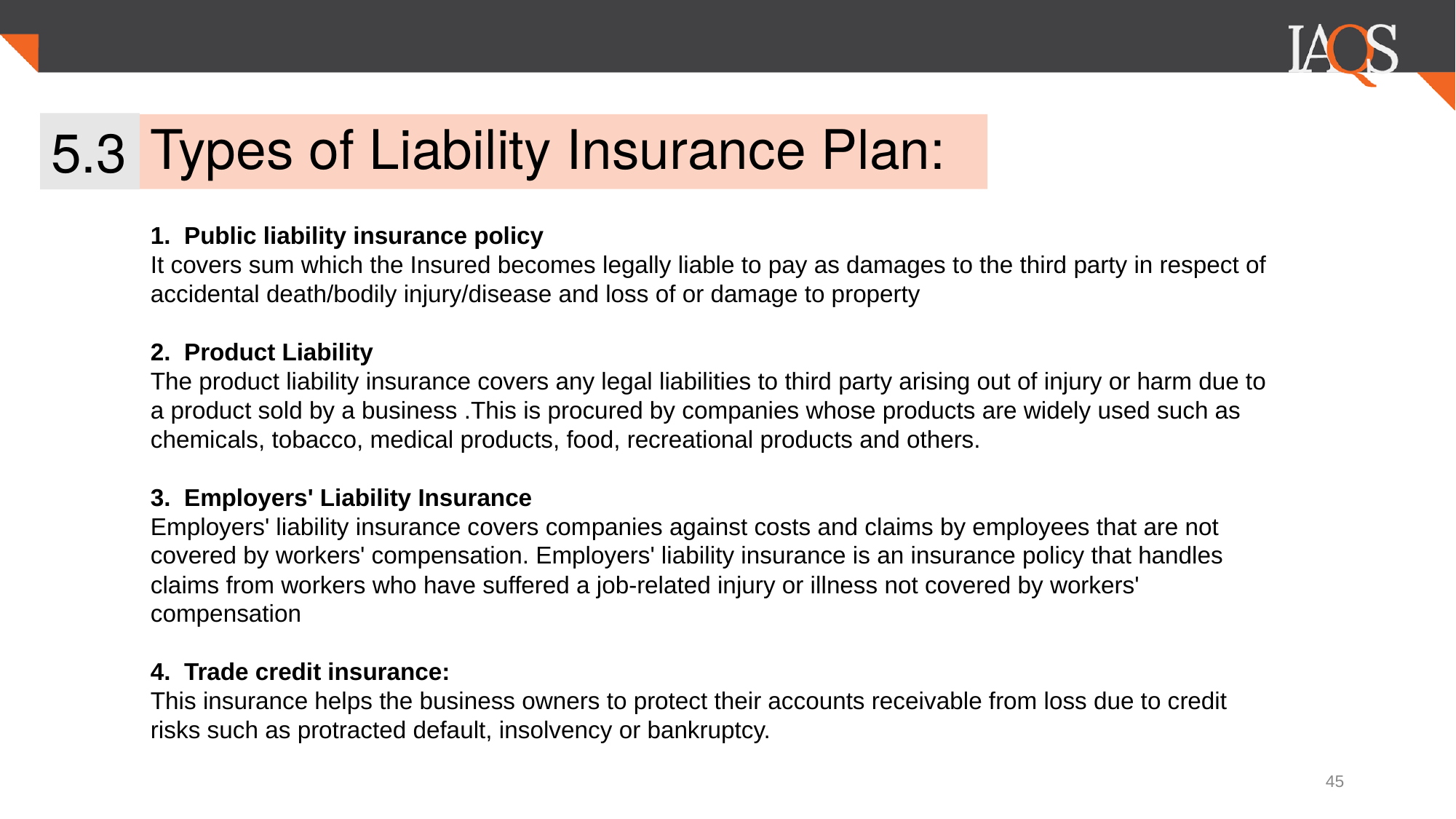

5.3
# Types of Liability Insurance Plan:
1.  Public liability insurance policy
It covers sum which the Insured becomes legally liable to pay as damages to the third party in respect of accidental death/bodily injury/disease and loss of or damage to property

2.  Product Liability
The product liability insurance covers any legal liabilities to third party arising out of injury or harm due to a product sold by a business .This is procured by companies whose products are widely used such as chemicals, tobacco, medical products, food, recreational products and others.

3.  Employers' Liability Insurance
Employers' liability insurance covers companies against costs and claims by employees that are not covered by workers' compensation. Employers' liability insurance is an insurance policy that handles claims from workers who have suffered a job-related injury or illness not covered by workers' compensation

4.  Trade credit insurance:
This insurance helps the business owners to protect their accounts receivable from loss due to credit risks such as protracted default, insolvency or bankruptcy.

45